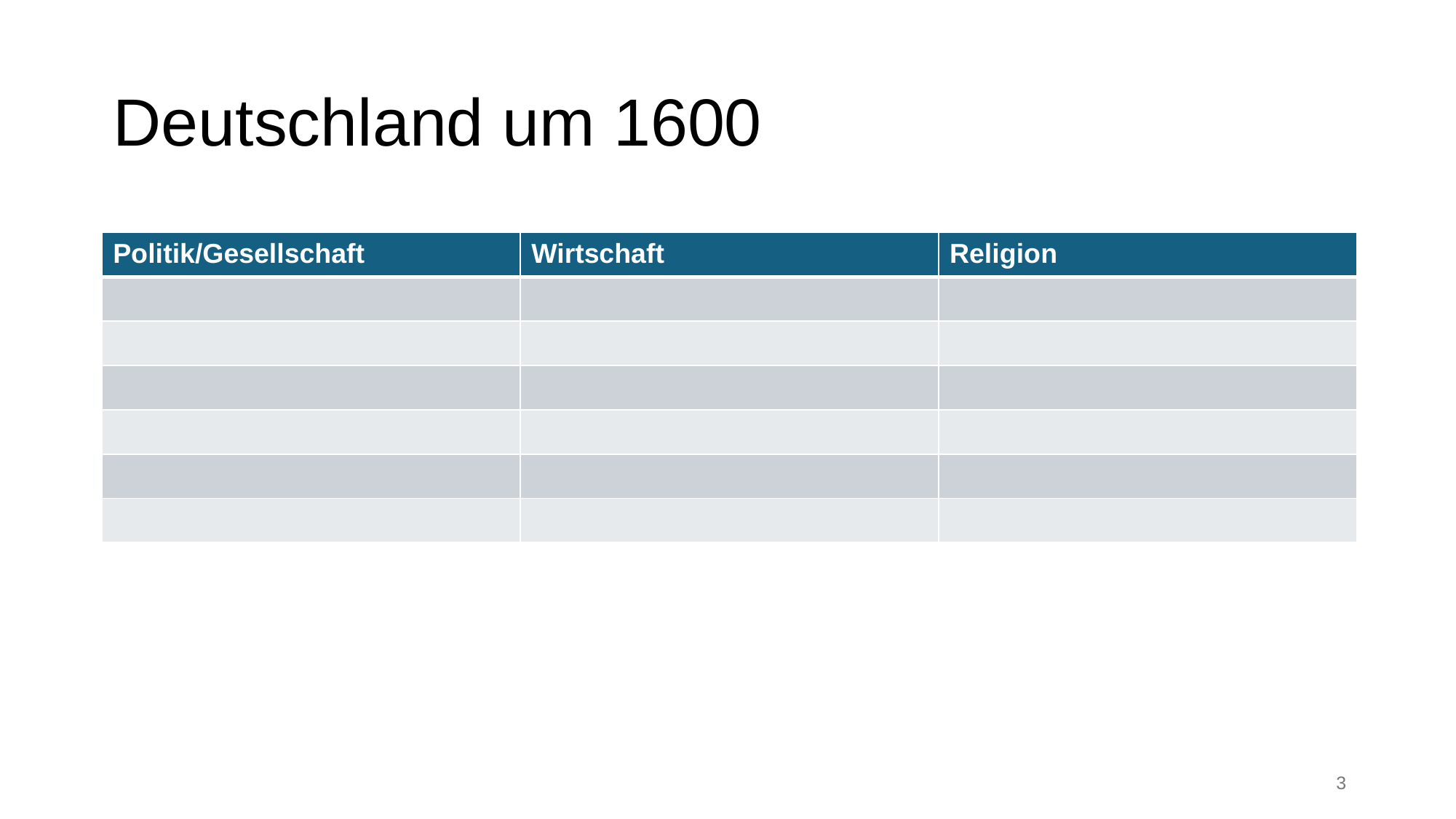

# Deutschland um 1600
| Politik/Gesellschaft | Wirtschaft | Religion |
| --- | --- | --- |
|  |  |  |
|  |  |  |
|  |  |  |
|  |  |  |
|  |  |  |
|  |  |  |
3